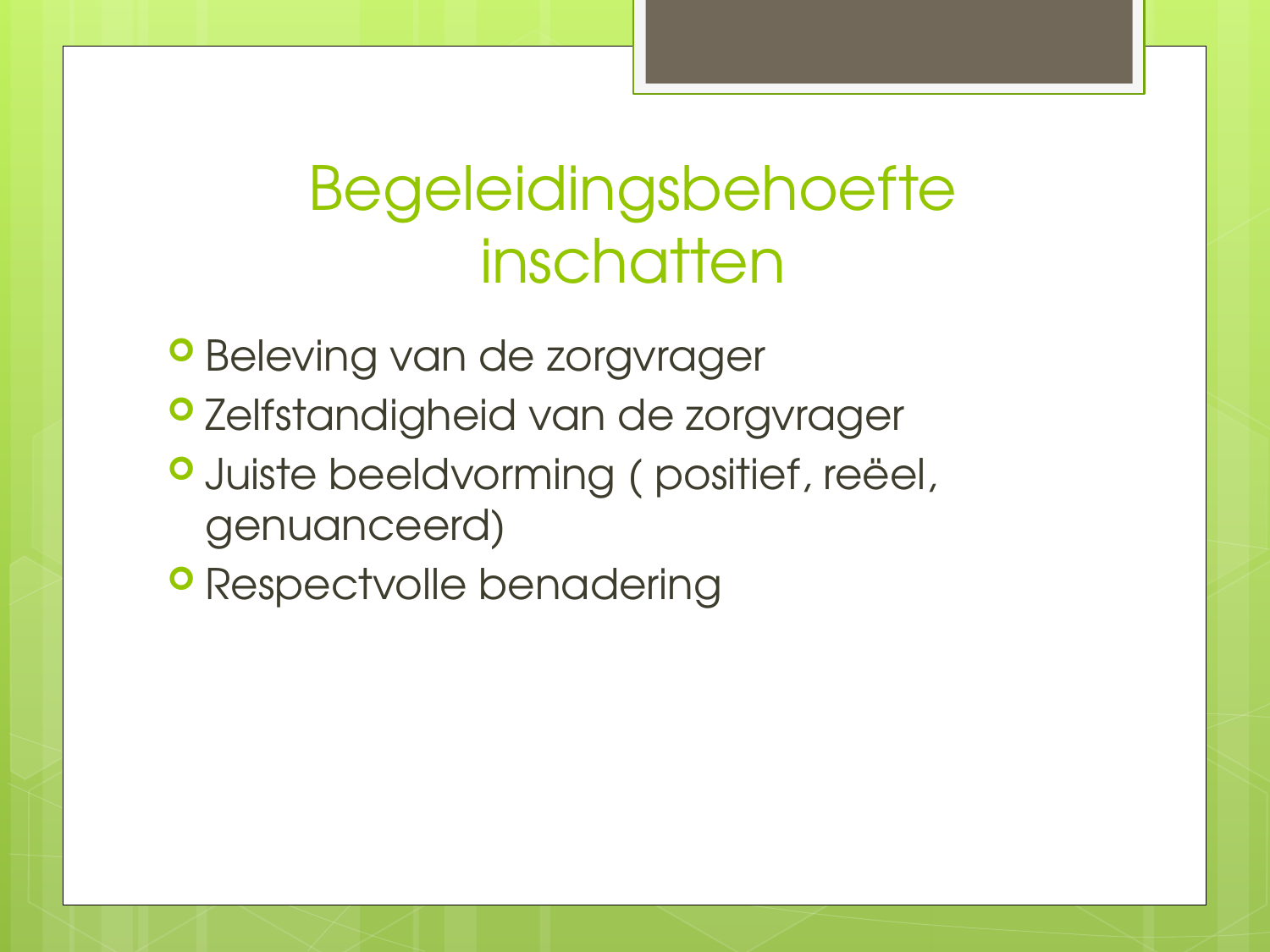

# Begeleidingsbehoefte inschatten
Beleving van de zorgvrager
Zelfstandigheid van de zorgvrager
Juiste beeldvorming ( positief, reëel, genuanceerd)
Respectvolle benadering